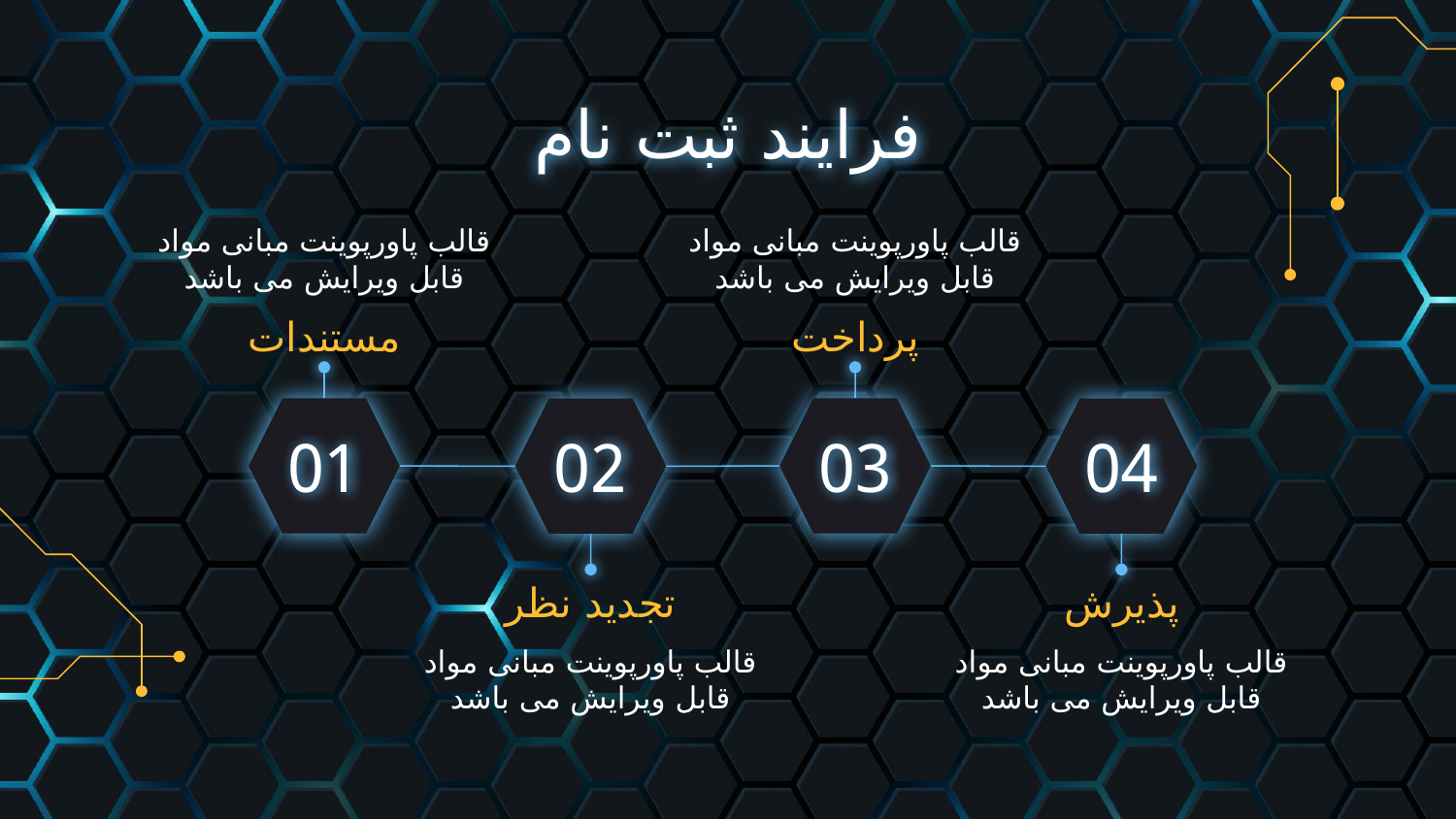

# فرایند ثبت نام
قالب پاورپوینت مبانی مواد قابل ویرایش می باشد
قالب پاورپوینت مبانی مواد قابل ویرایش می باشد
مستندات
پرداخت

01
02
03
04
تجدید نظر
پذیرش
قالب پاورپوینت مبانی مواد قابل ویرایش می باشد
قالب پاورپوینت مبانی مواد قابل ویرایش می باشد